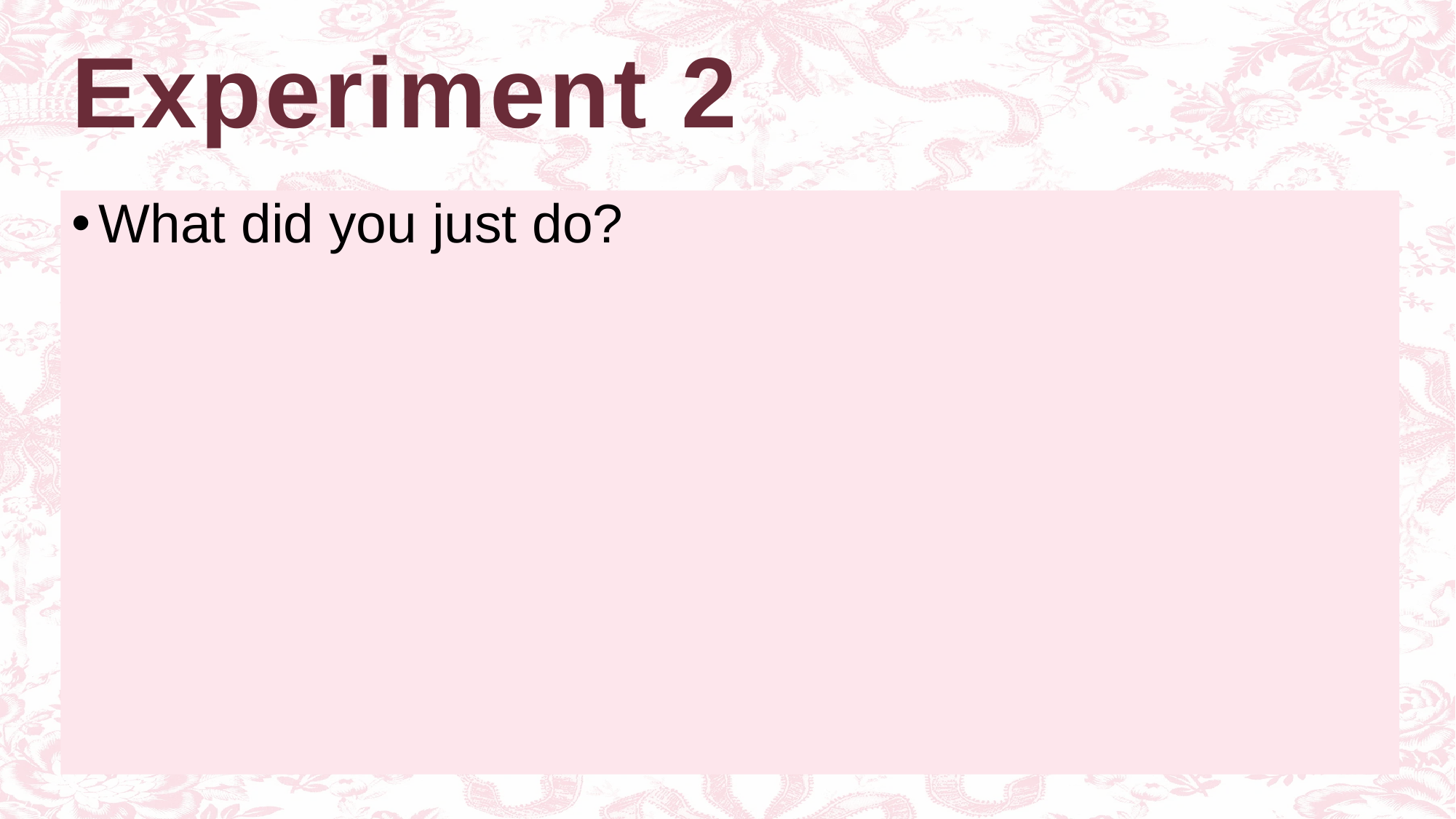

# Experiment 2
What did you just do?